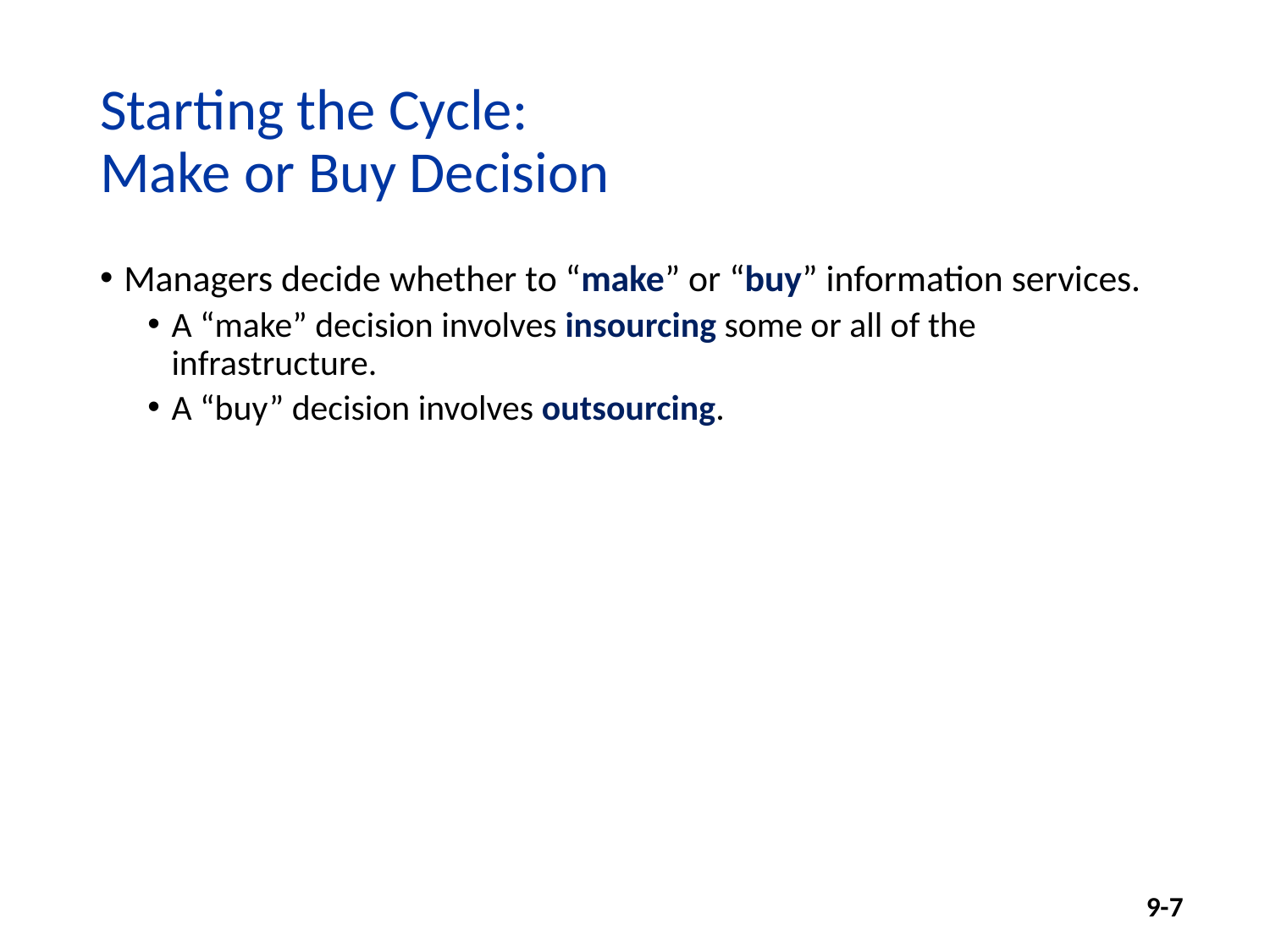

# Starting the Cycle: Make or Buy Decision
Managers decide whether to “make” or “buy” information services.
A “make” decision involves insourcing some or all of the infrastructure.
A “buy” decision involves outsourcing.